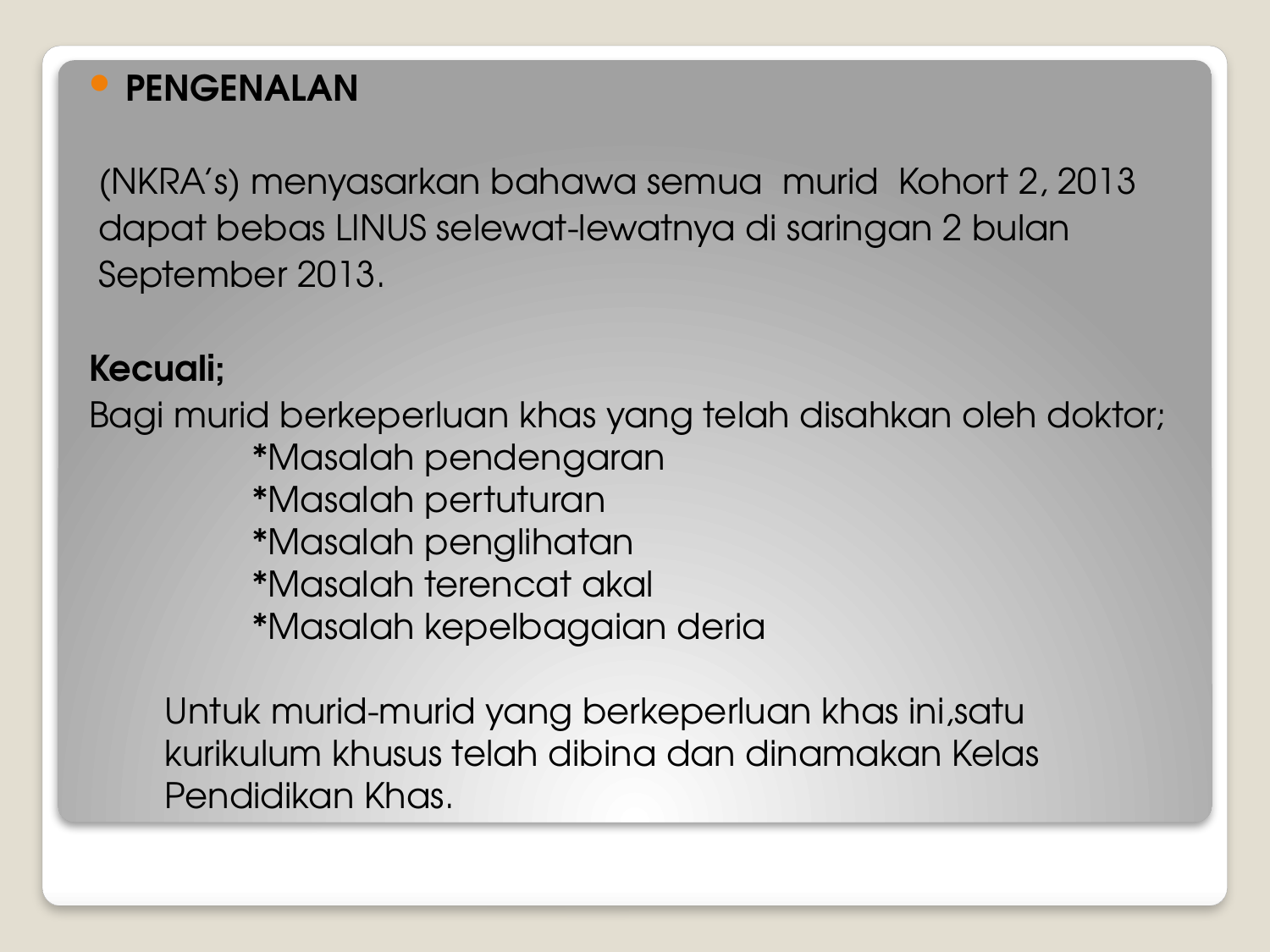

PENGENALAN

 (NKRA’s) menyasarkan bahawa semua  murid  Kohort 2, 2013
 dapat bebas LINUS selewat-lewatnya di saringan 2 bulan
 September 2013.

Kecuali;
Bagi murid berkeperluan khas yang telah disahkan oleh doktor;
	*Masalah pendengaran
	*Masalah pertuturan
	*Masalah penglihatan
	*Masalah terencat akal
	*Masalah kepelbagaian deria
    Untuk murid-murid yang berkeperluan khas ini,satu
    kurikulum khusus telah dibina dan dinamakan Kelas
    Pendidikan Khas.